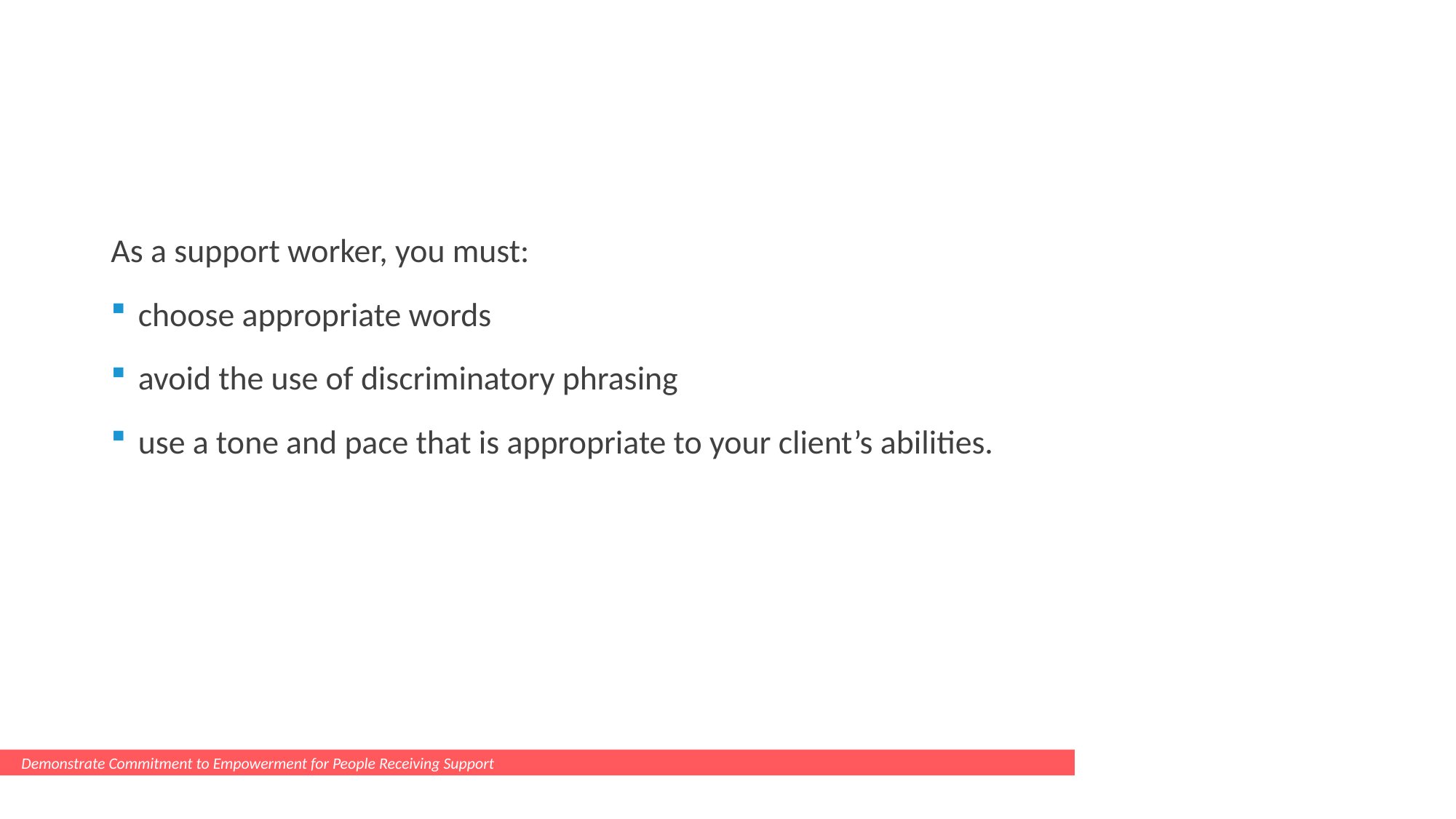

#
As a support worker, you must:
choose appropriate words
avoid the use of discriminatory phrasing
use a tone and pace that is appropriate to your client’s abilities.
Demonstrate Commitment to Empowerment for People Receiving Support